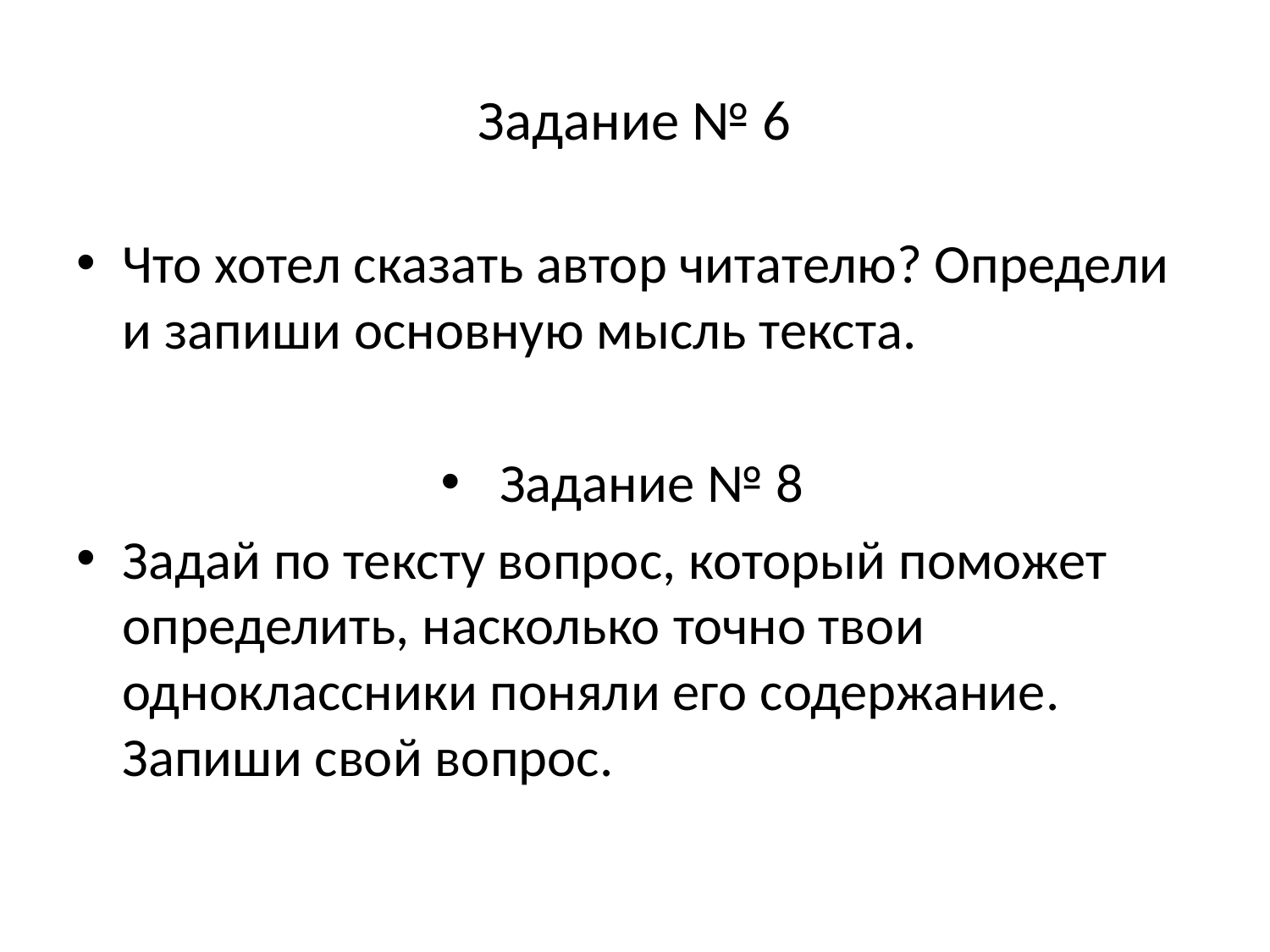

# Задание № 6
Что хотел сказать автор читателю? Определи и запиши основную мысль текста.

Задание № 8
Задай по тексту вопрос, который поможет определить, насколько точно твои одноклассники поняли его содержание. Запиши свой вопрос.